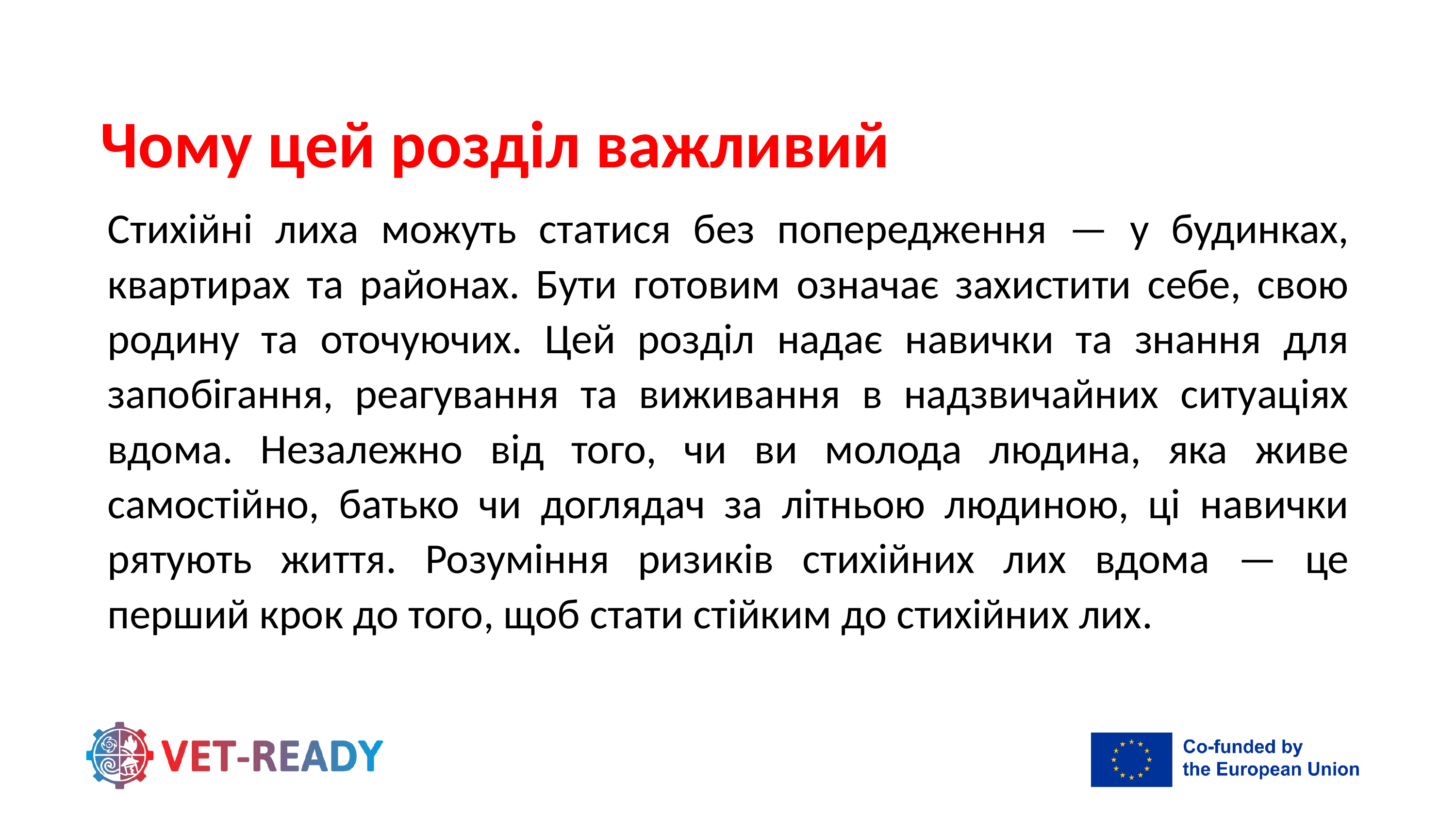

Чому цей розділ важливий
Стихійні лиха можуть статися без попередження — у будинках, квартирах та районах. Бути готовим означає захистити себе, свою родину та оточуючих. Цей розділ надає навички та знання для запобігання, реагування та виживання в надзвичайних ситуаціях вдома. Незалежно від того, чи ви молода людина, яка живе самостійно, батько чи доглядач за літньою людиною, ці навички рятують життя. Розуміння ризиків стихійних лих вдома — це перший крок до того, щоб стати стійким до стихійних лих.